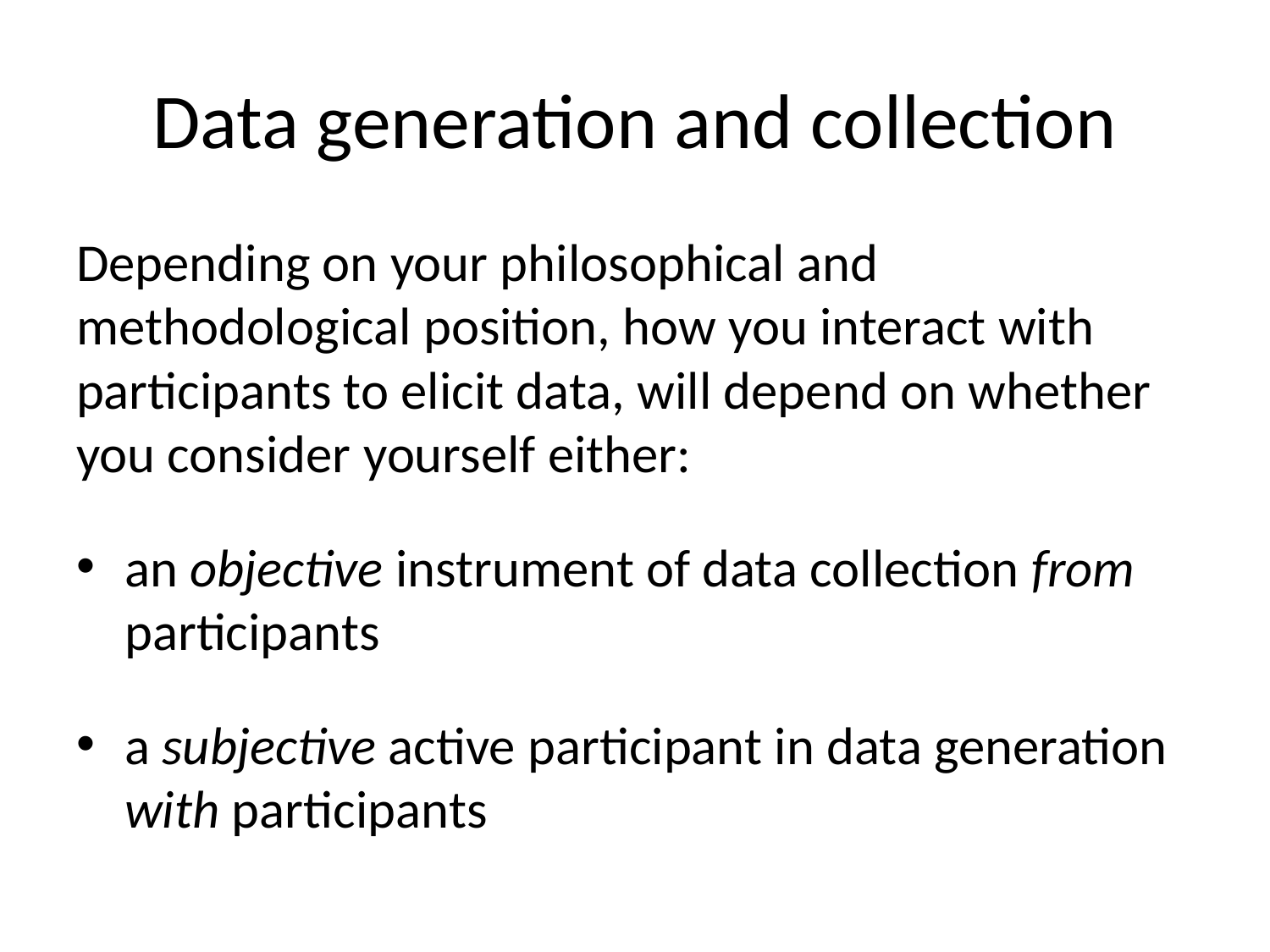

# Data generation and collection
Depending on your philosophical and methodological position, how you interact with participants to elicit data, will depend on whether you consider yourself either:
an objective instrument of data collection from participants
a subjective active participant in data generation with participants